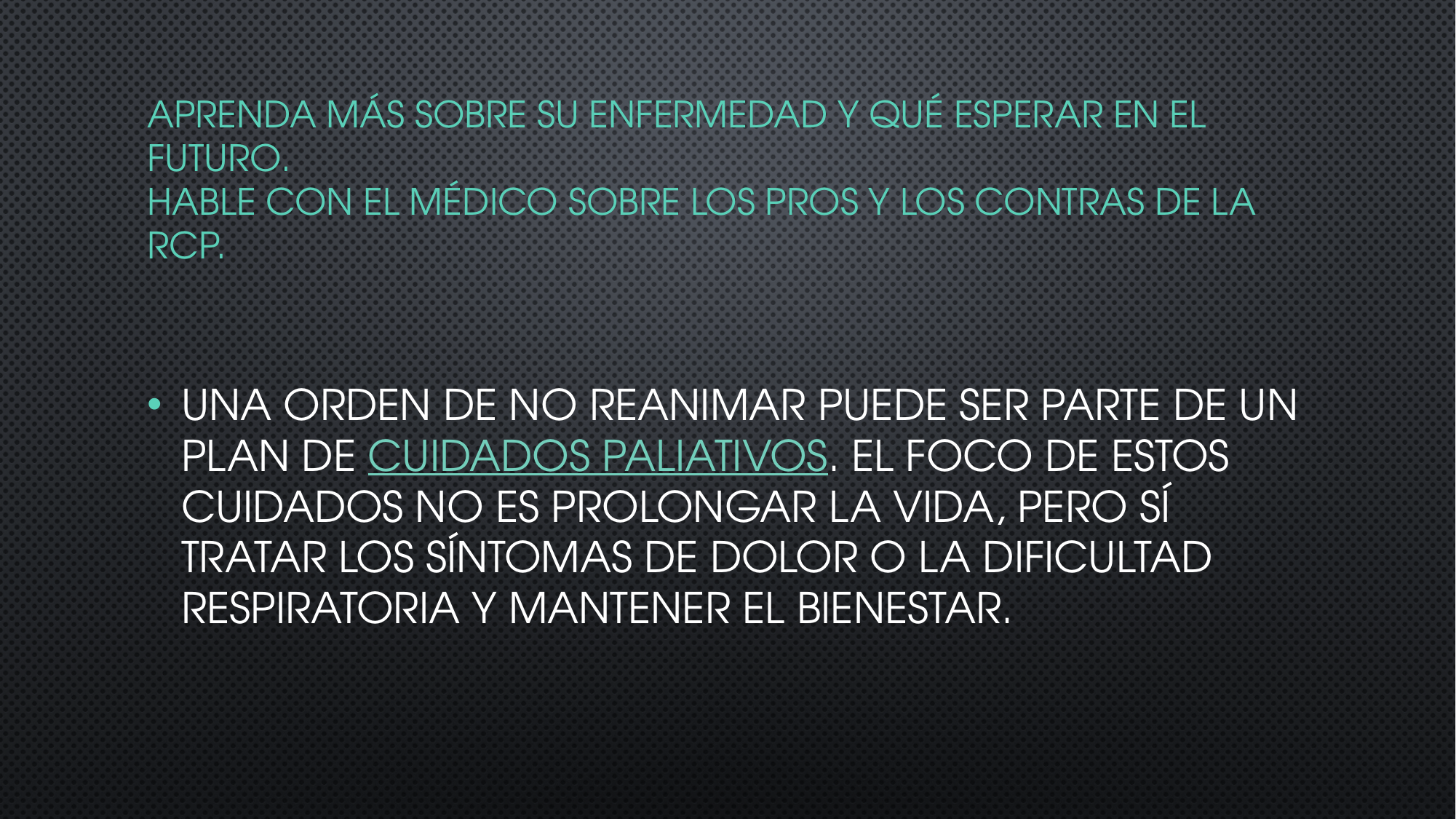

# Aprenda más sobre su enfermedad y qué esperar en el futuro. Hable con el médico sobre los pros y los contras de la RCP.
Una orden de no reanimar puede ser parte de un plan de cuidados paliativos. El foco de estos cuidados no es prolongar la vida, pero sí tratar los síntomas de dolor o la dificultad respiratoria y mantener el bienestar.